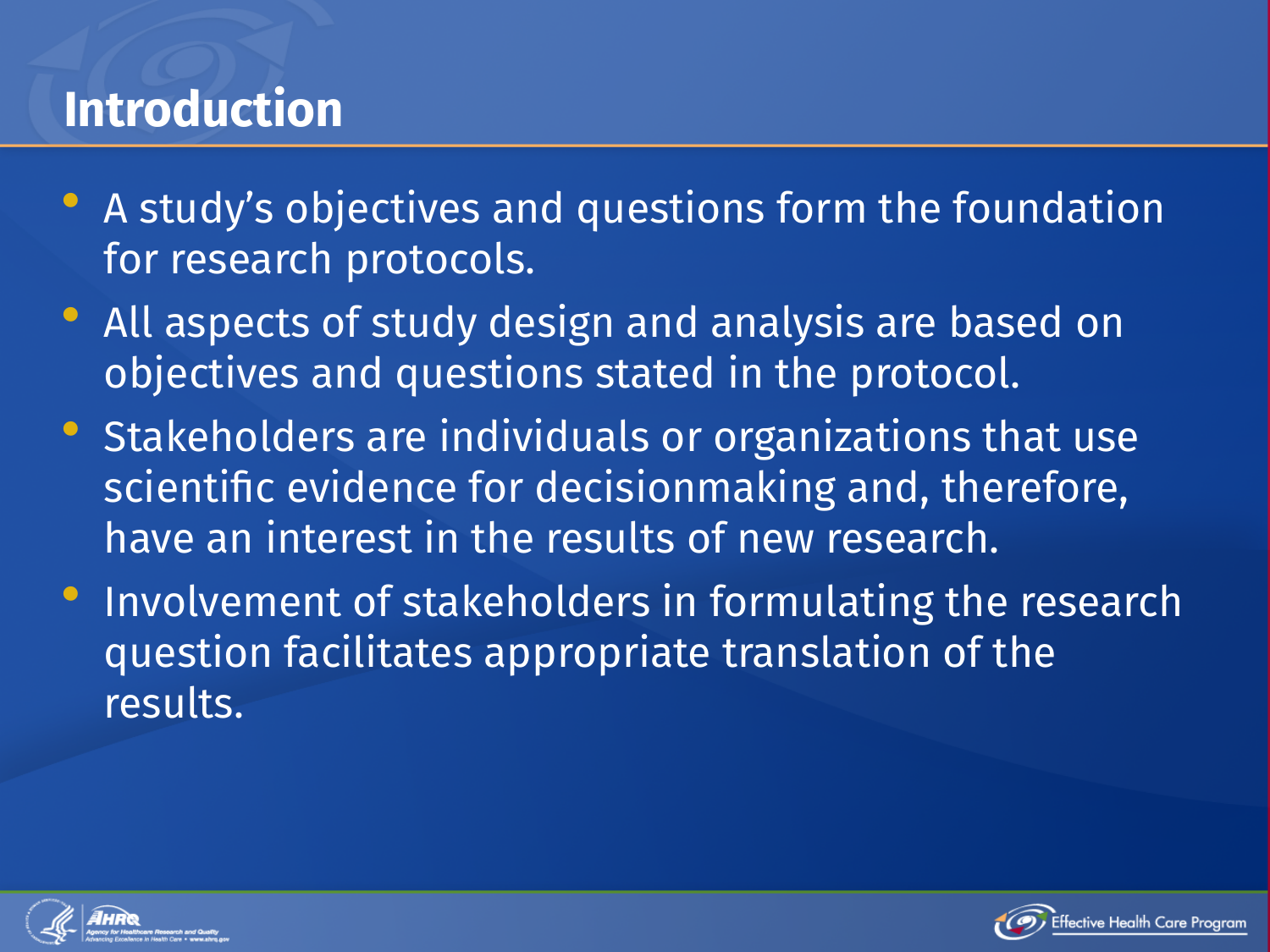

# Introduction
A study’s objectives and questions form the foundation for research protocols.
All aspects of study design and analysis are based on objectives and questions stated in the protocol.
Stakeholders are individuals or organizations that use scientific evidence for decisionmaking and, therefore, have an interest in the results of new research.
Involvement of stakeholders in formulating the research question facilitates appropriate translation of the results.